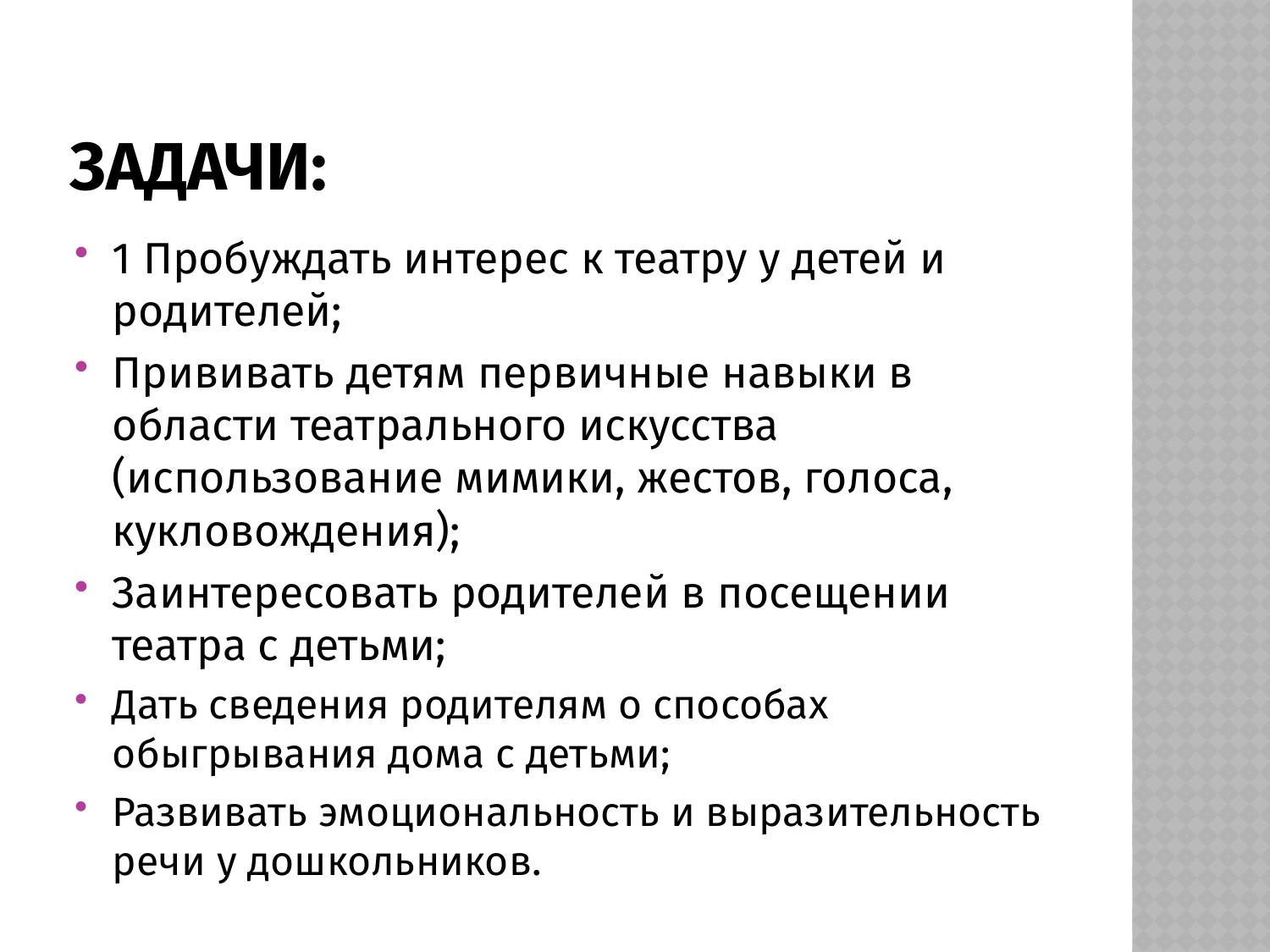

# Задачи:
1 Пробуждать интерес к театру у детей и родителей;
Прививать детям первичные навыки в области театрального искусства (использование мимики, жестов, голоса, кукловождения);
Заинтересовать родителей в посещении театра с детьми;
Дать сведения родителям о способах обыгрывания дома с детьми;
Развивать эмоциональность и выразительность речи у дошкольников.